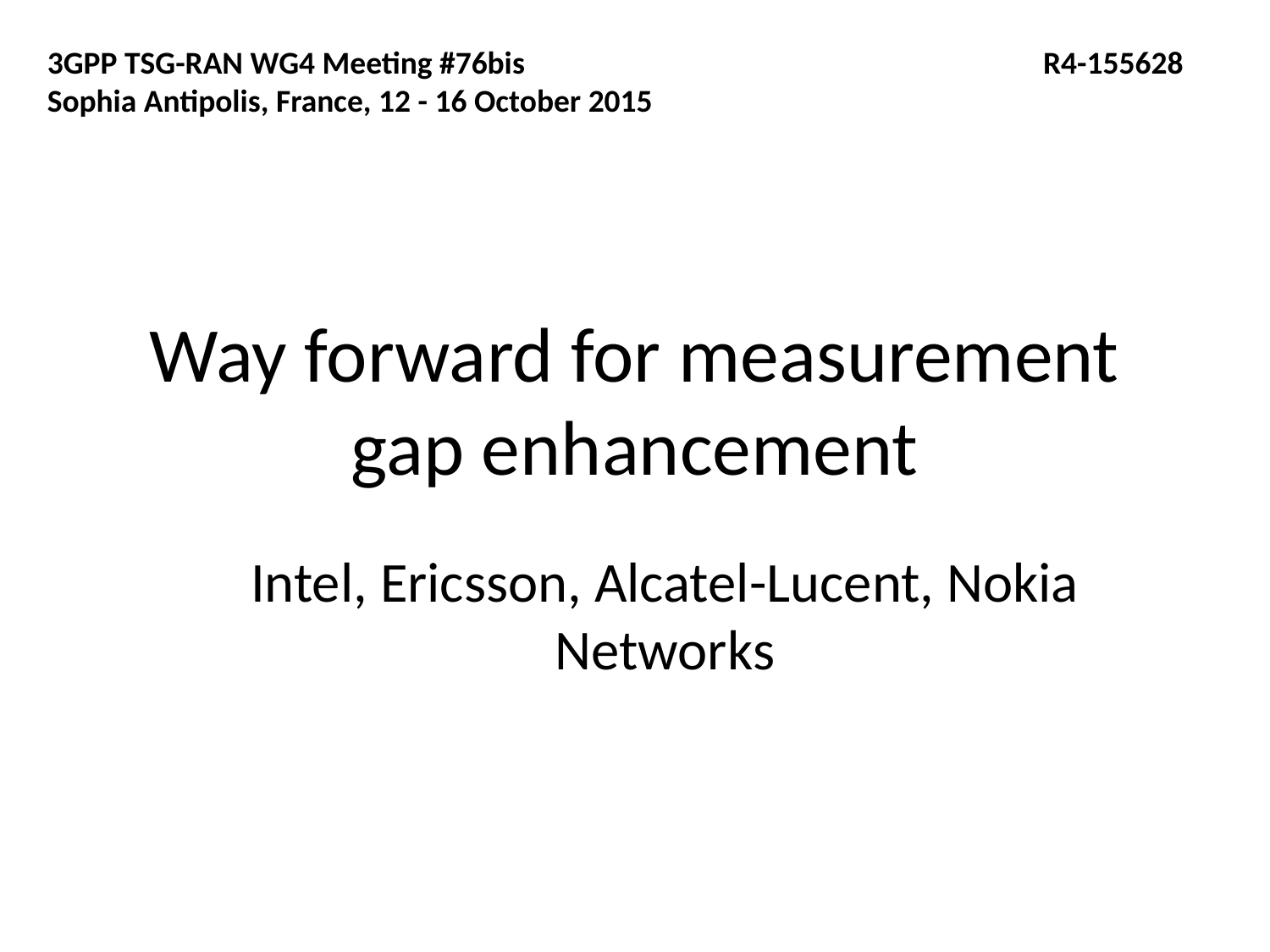

3GPP TSG-RAN WG4 Meeting #76bis	                                                                    R4-155628
Sophia Antipolis, France, 12 - 16 October 2015

# Way forward for measurement gap enhancement
Intel, Ericsson, Alcatel-Lucent, Nokia Networks